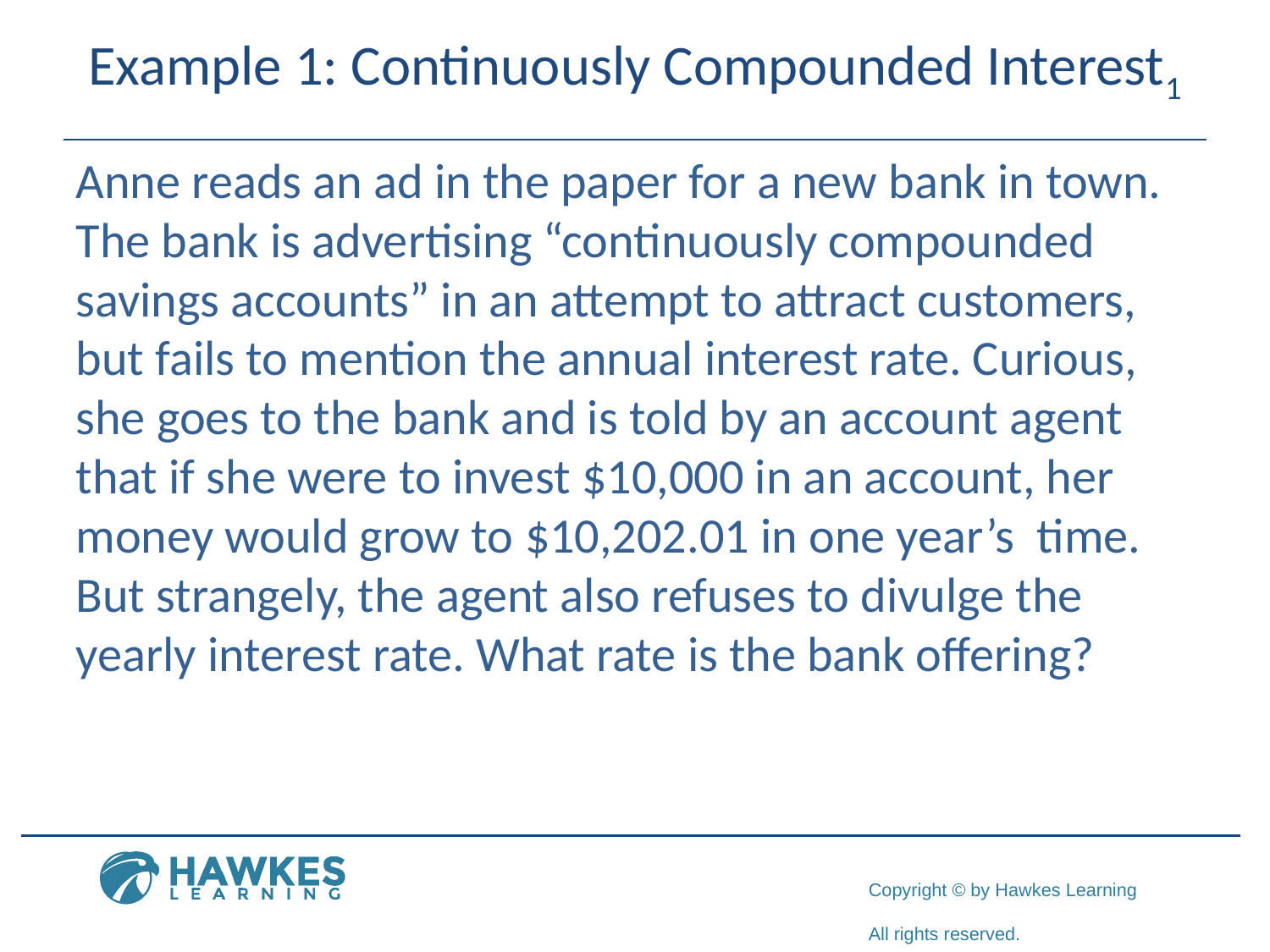

# Example 1: Continuously Compounded Interest1
Anne reads an ad in the paper for a new bank in town. The bank is advertising “continuously compounded savings accounts” in an attempt to attract customers, but fails to mention the annual interest rate. Curious, she goes to the bank and is told by an account agent that if she were to invest $10,000 in an account, her money would grow to $10,202.01 in one year’s  time. But strangely, the agent also refuses to divulge the yearly interest rate. What rate is the bank offering?